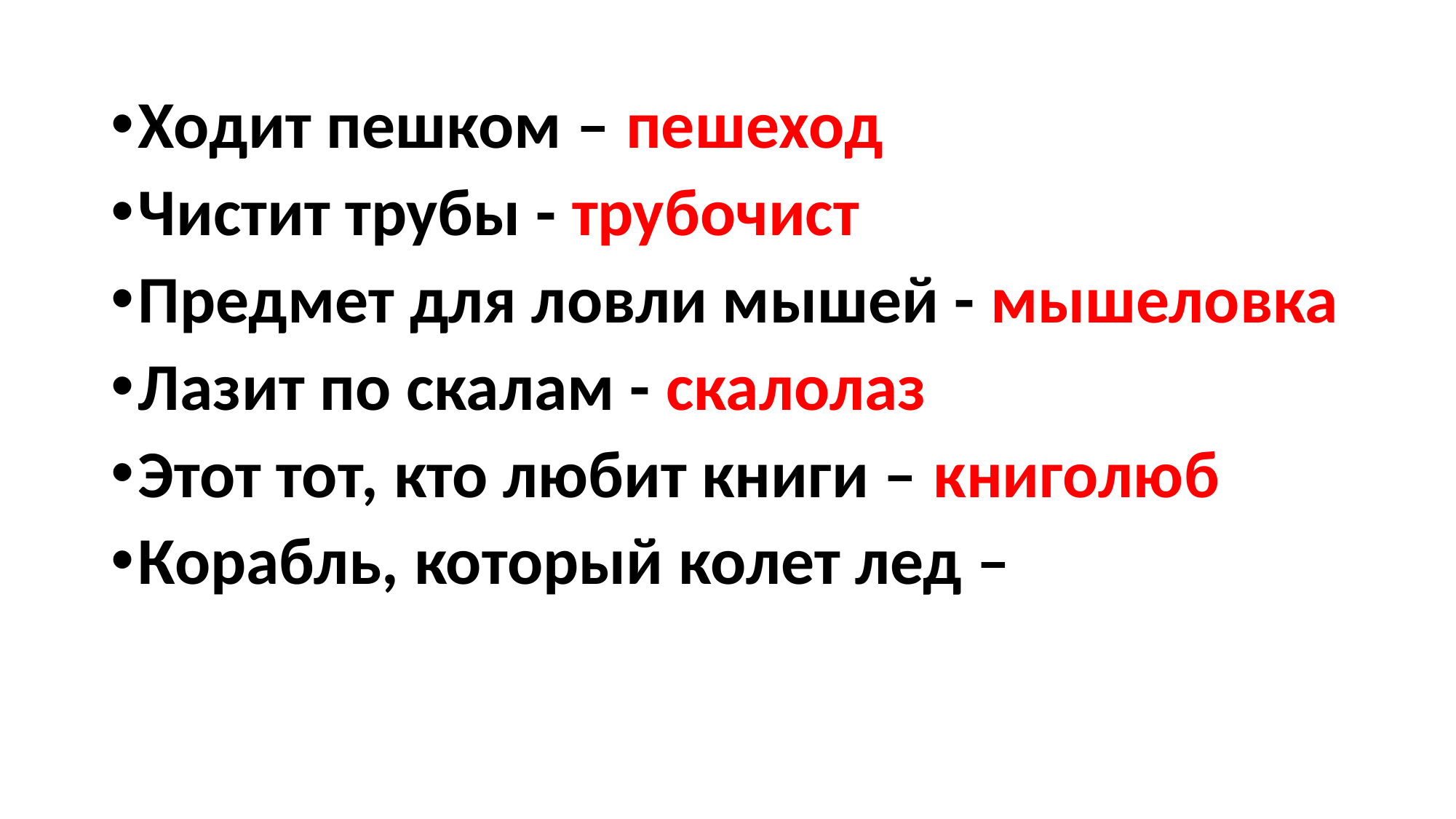

Ходит пешком – пешеход
Чистит трубы - трубочист
Предмет для ловли мышей - мышеловка
Лазит по скалам - скалолаз
Этот тот, кто любит книги – книголюб
Корабль, который колет лед –